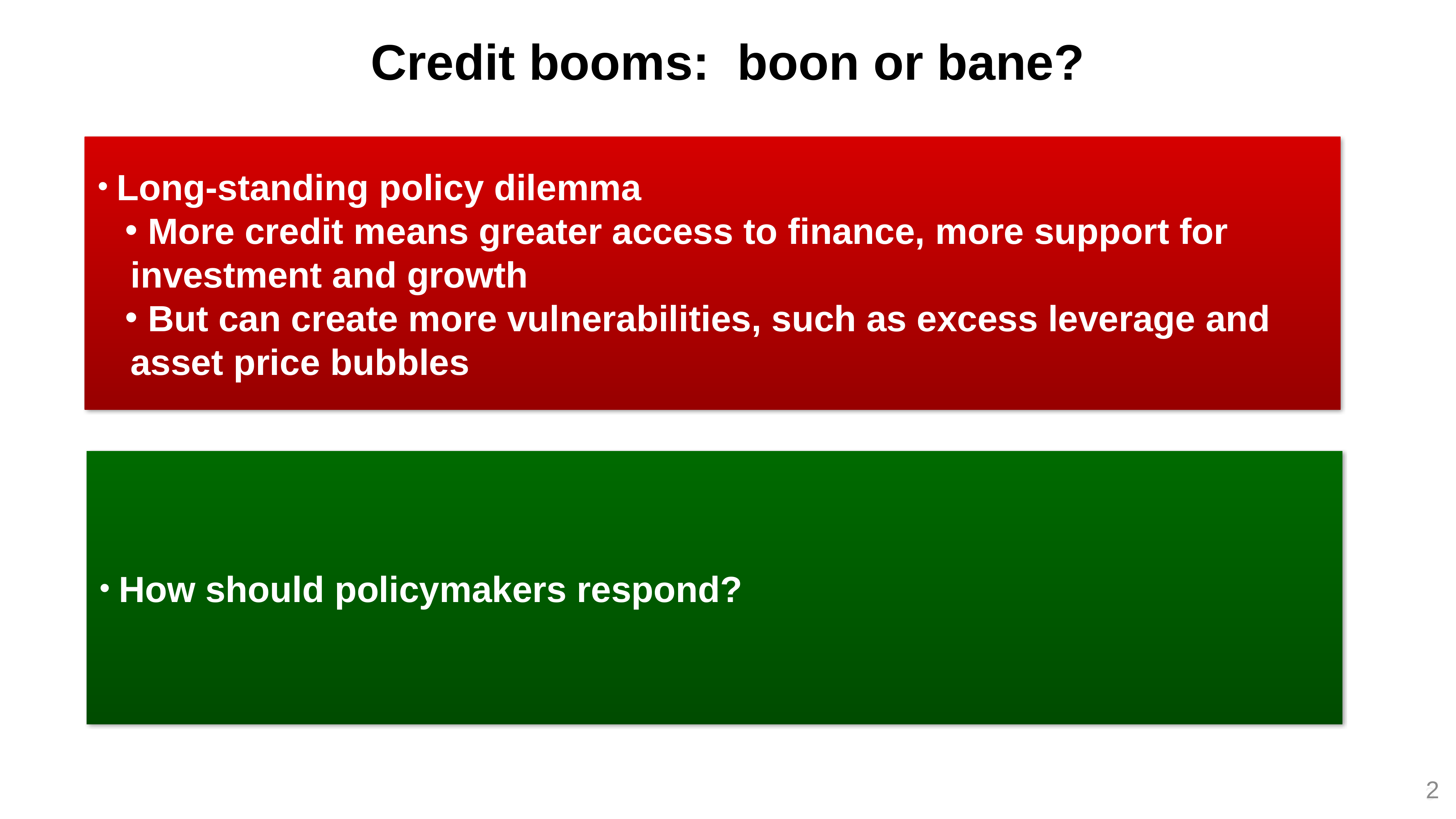

Credit booms:  boon or bane?
 Long-standing policy dilemma
 More credit means greater access to finance, more support for investment and growth
 But can create more vulnerabilities, such as excess leverage and asset price bubbles
 How should policymakers respond?
2
3